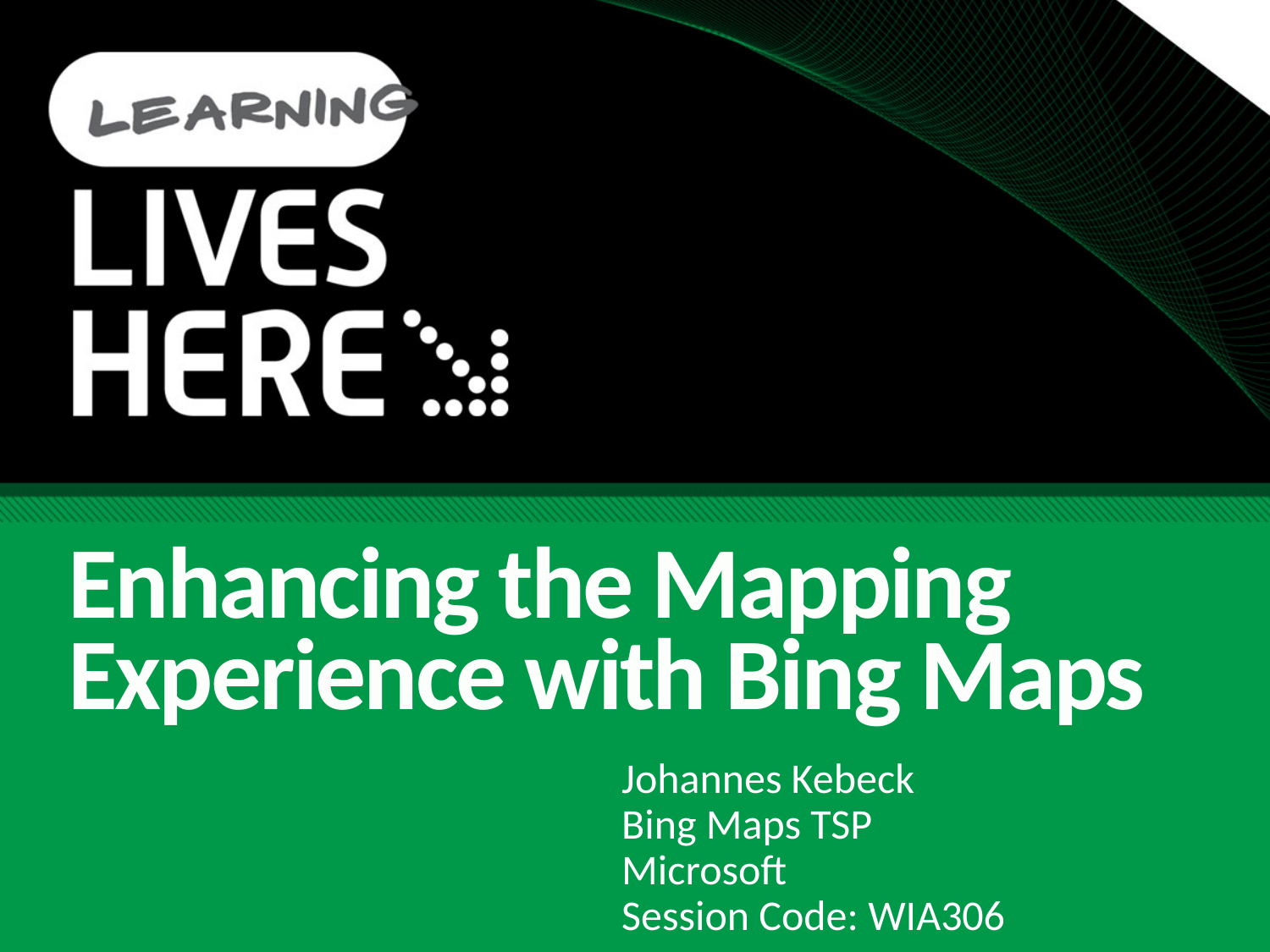

# Enhancing the Mapping Experience with Bing Maps
Johannes Kebeck
Bing Maps TSP
Microsoft
Session Code: WIA306